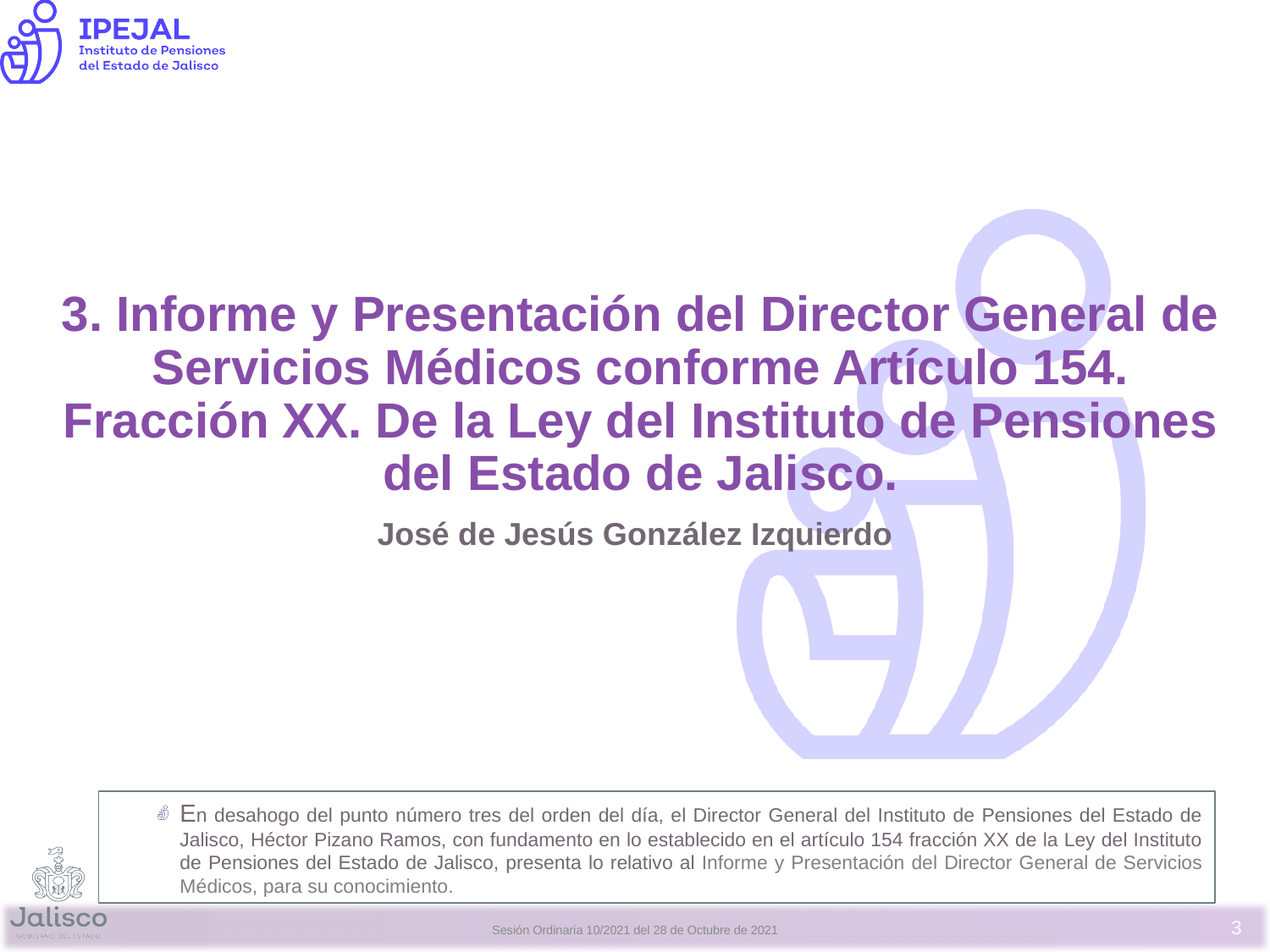

# 3. Informe y Presentación del Director General de Servicios Médicos conforme Artículo 154. Fracción XX. De la Ley del Instituto de Pensiones del Estado de Jalisco.
José de Jesús González Izquierdo
En desahogo del punto número tres del orden del día, el Director General del Instituto de Pensiones del Estado de Jalisco, Héctor Pizano Ramos, con fundamento en lo establecido en el artículo 154 fracción XX de la Ley del Instituto de Pensiones del Estado de Jalisco, presenta lo relativo al Informe y Presentación del Director General de Servicios Médicos, para su conocimiento.
3
Sesión Ordinaria 10/2021 del 28 de Octubre de 2021